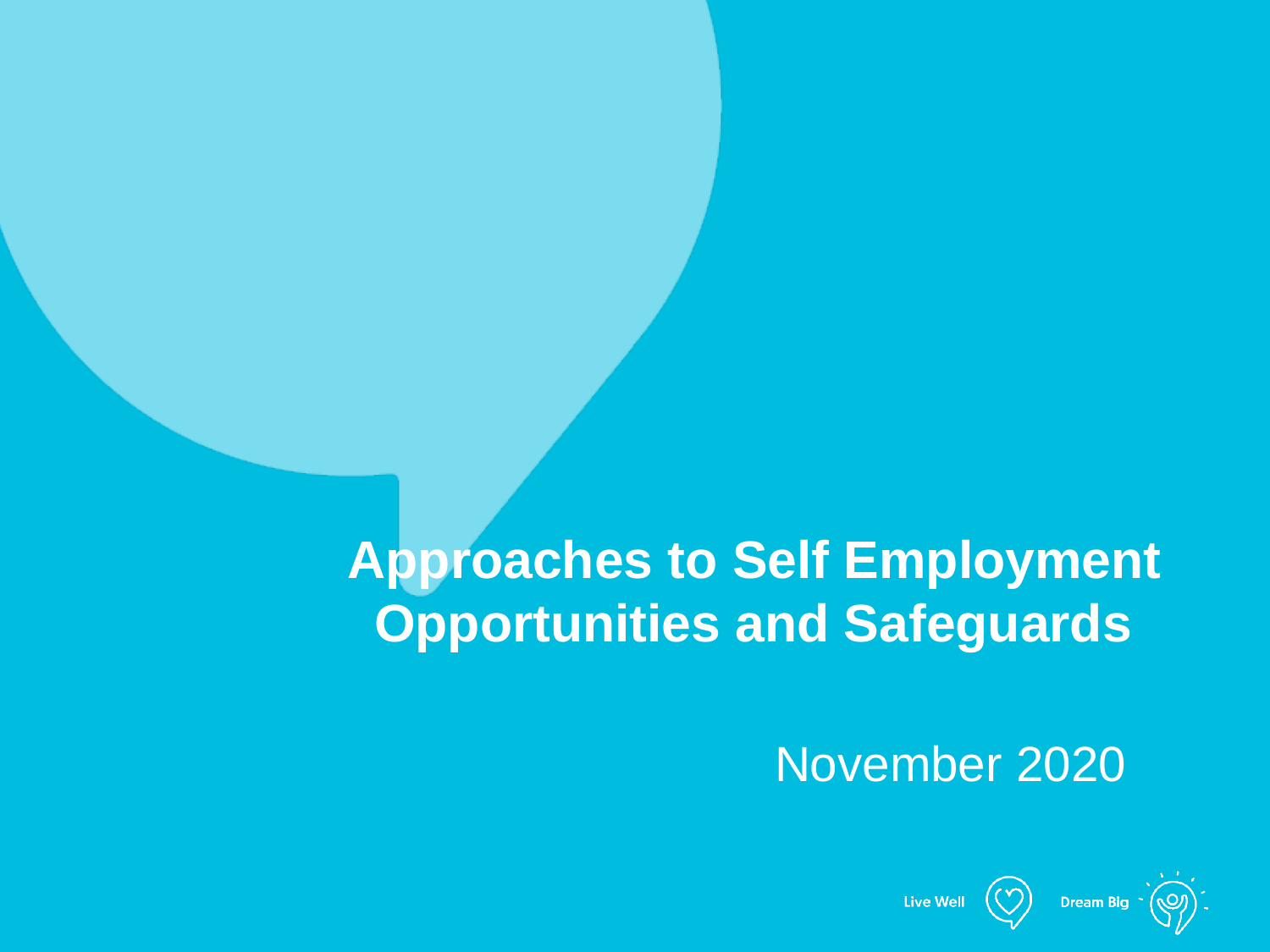

# Approaches to Self Employment Opportunities and Safeguards

 November 2020